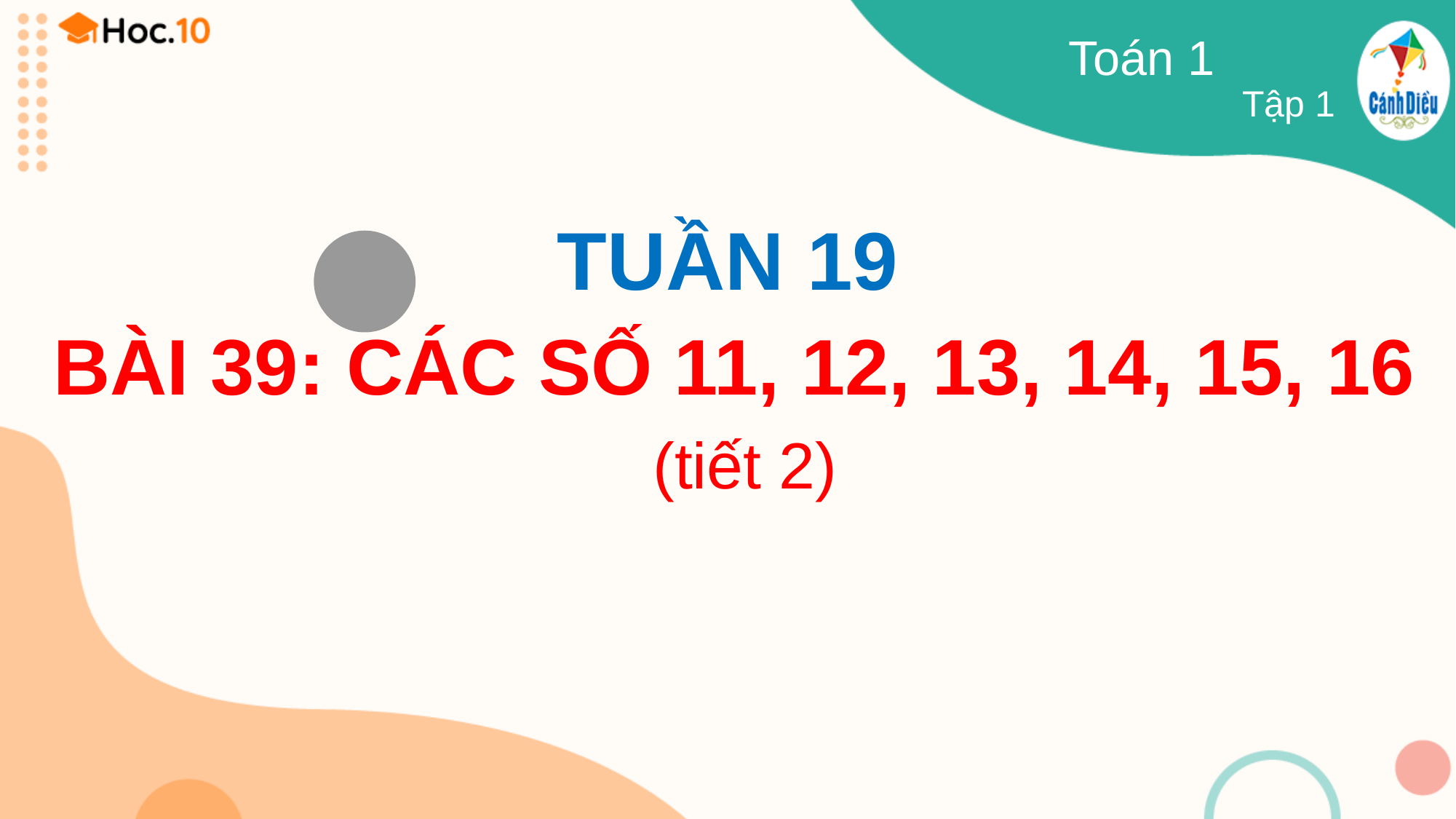

Toán 1
Tập 1
# TUẦN 19
BÀI 39: CÁC SỐ 11, 12, 13, 14, 15, 16
(tiết 2)